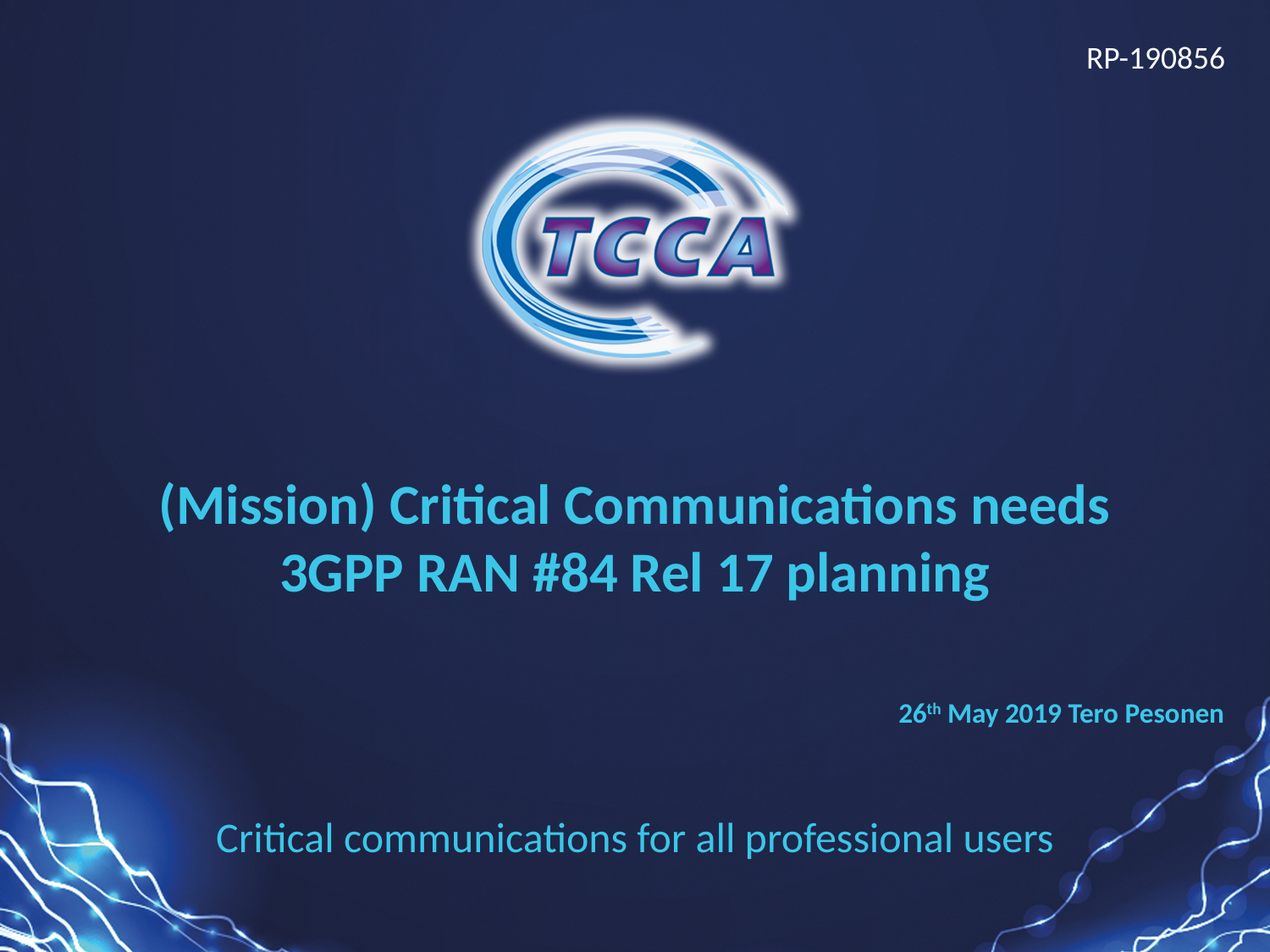

RP-190856
# (Mission) Critical Communications needs 3GPP RAN #84 Rel 17 planning
26th May 2019 Tero Pesonen